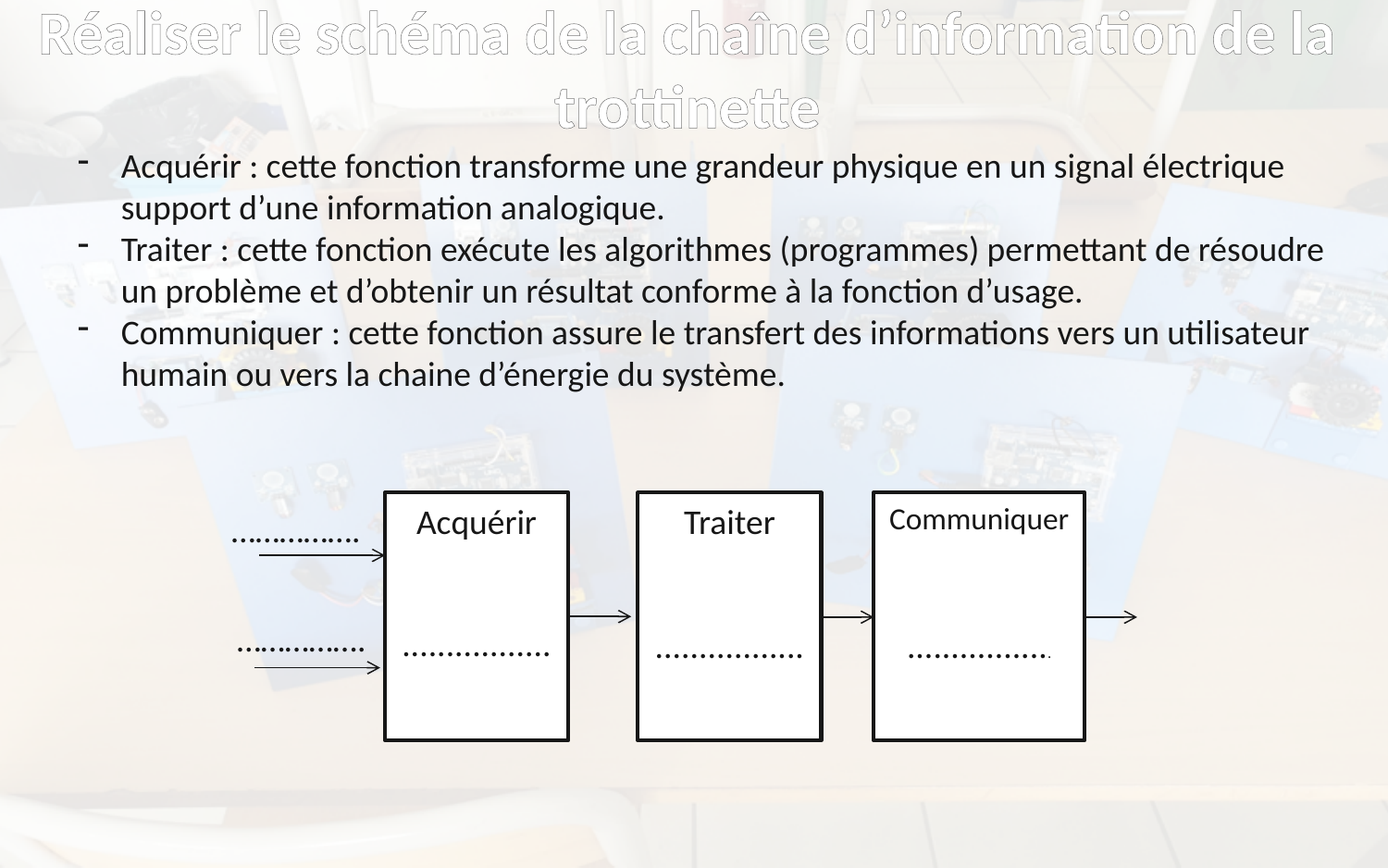

Réaliser le schéma de la chaîne d’information de la trottinette
Acquérir : cette fonction transforme une grandeur physique en un signal électrique support d’une information analogique.
Traiter : cette fonction exécute les algorithmes (programmes) permettant de résoudre un problème et d’obtenir un résultat conforme à la fonction d’usage.
Communiquer : cette fonction assure le transfert des informations vers un utilisateur humain ou vers la chaine d’énergie du système.
Communiquer

.................

Traiter

.................
Acquérir

.................
…………….
…………….